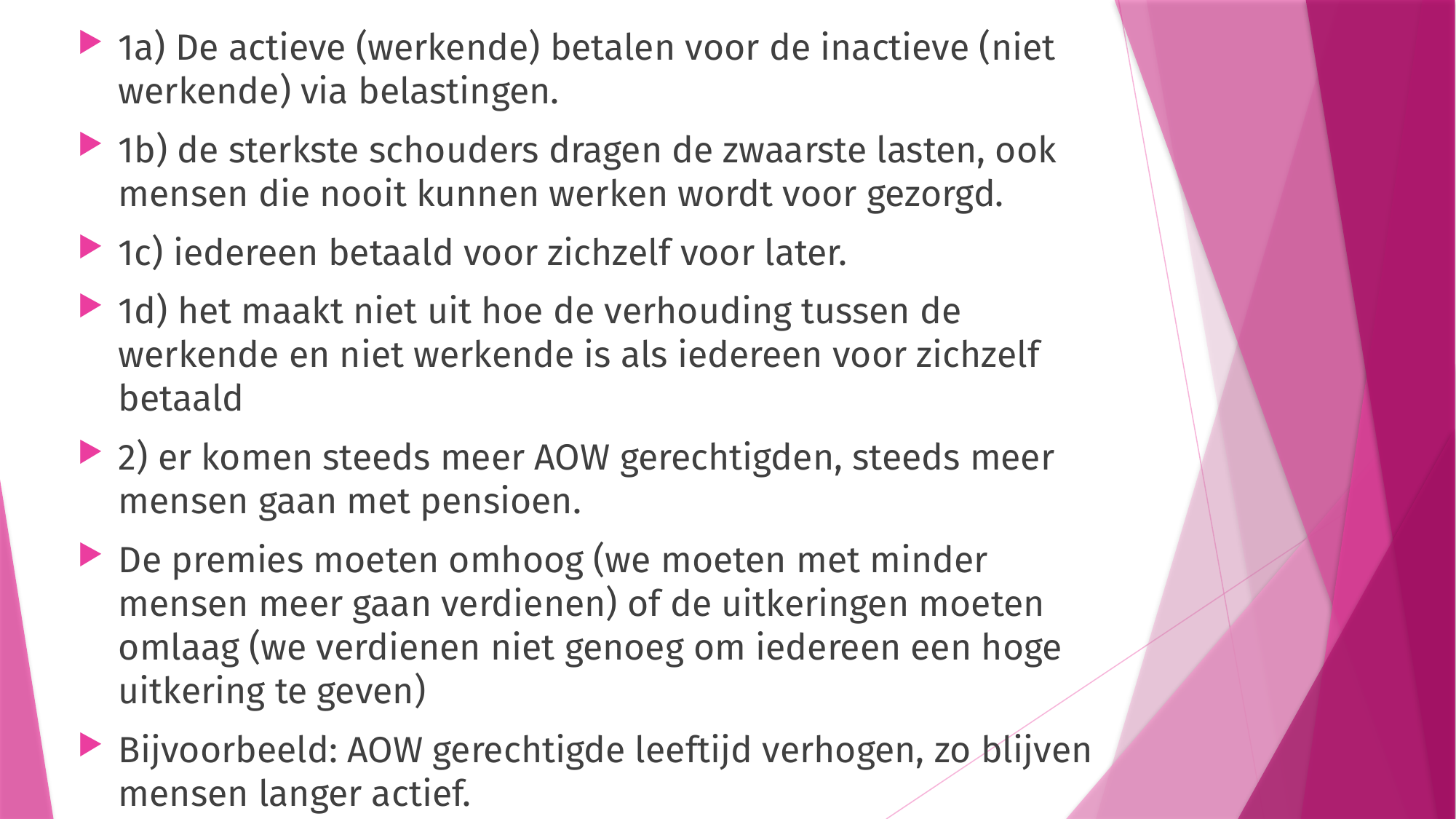

1a) De actieve (werkende) betalen voor de inactieve (niet werkende) via belastingen.
1b) de sterkste schouders dragen de zwaarste lasten, ook mensen die nooit kunnen werken wordt voor gezorgd.
1c) iedereen betaald voor zichzelf voor later.
1d) het maakt niet uit hoe de verhouding tussen de werkende en niet werkende is als iedereen voor zichzelf betaald
2) er komen steeds meer AOW gerechtigden, steeds meer mensen gaan met pensioen.
De premies moeten omhoog (we moeten met minder mensen meer gaan verdienen) of de uitkeringen moeten omlaag (we verdienen niet genoeg om iedereen een hoge uitkering te geven)
Bijvoorbeeld: AOW gerechtigde leeftijd verhogen, zo blijven mensen langer actief.